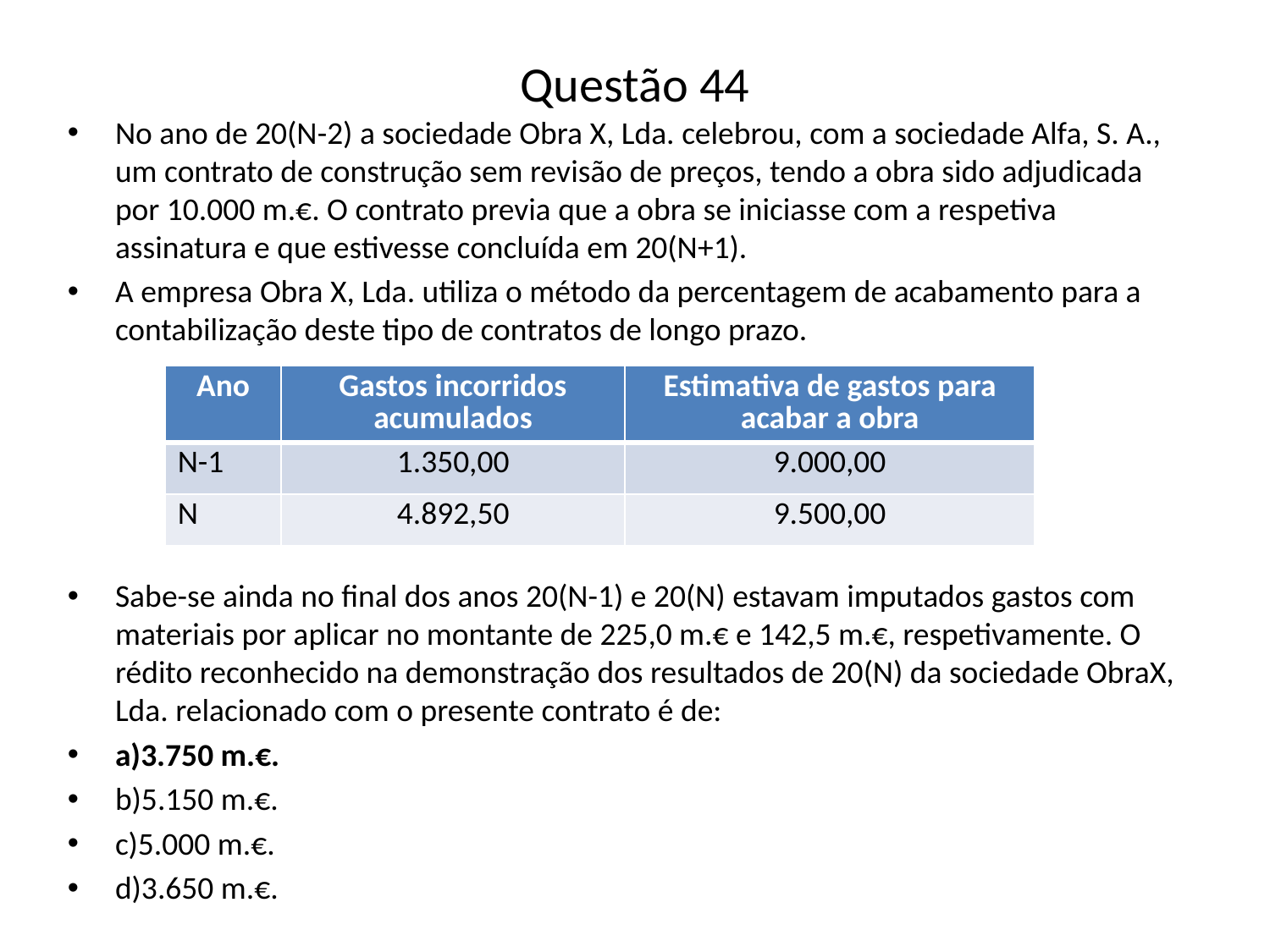

# Questão 44
No ano de 20(N-2) a sociedade Obra X, Lda. celebrou, com a sociedade Alfa, S. A., um contrato de construção sem revisão de preços, tendo a obra sido adjudicada por 10.000 m.€. O contrato previa que a obra se iniciasse com a respetiva assinatura e que estivesse concluída em 20(N+1).
A empresa Obra X, Lda. utiliza o método da percentagem de acabamento para a contabilização deste tipo de contratos de longo prazo.

Sabe-se ainda no final dos anos 20(N-1) e 20(N) estavam imputados gastos com materiais por aplicar no montante de 225,0 m.€ e 142,5 m.€, respetivamente. O rédito reconhecido na demonstração dos resultados de 20(N) da sociedade ObraX, Lda. relacionado com o presente contrato é de:
a)3.750 m.€.
b)5.150 m.€.
c)5.000 m.€.
d)3.650 m.€.

| Ano | Gastos incorridos acumulados | Estimativa de gastos para acabar a obra |
| --- | --- | --- |
| N-1 | 1.350,00 | 9.000,00 |
| N | 4.892,50 | 9.500,00 |